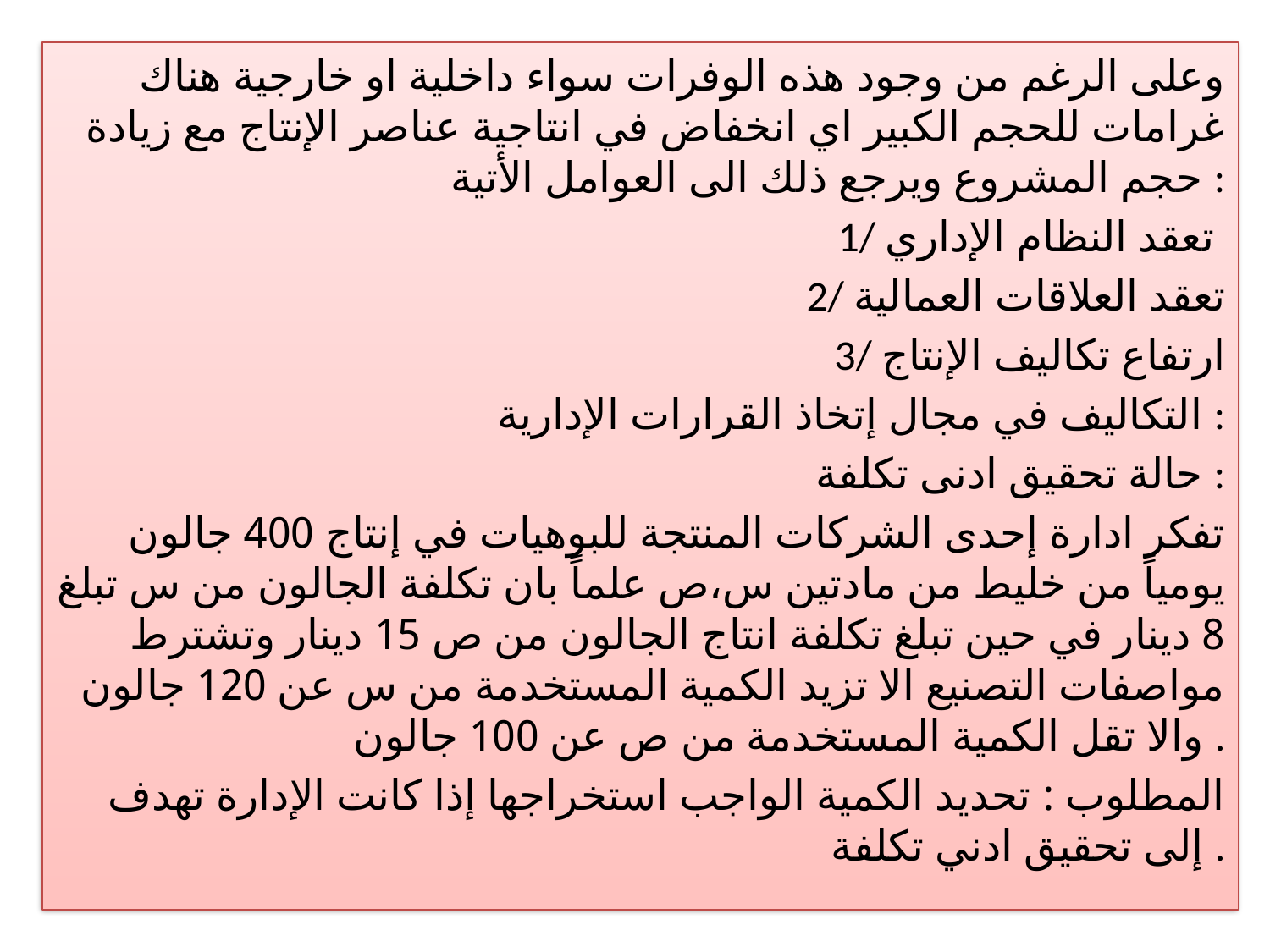

وعلى الرغم من وجود هذه الوفرات سواء داخلية او خارجية هناك غرامات للحجم الكبير اي انخفاض في انتاجية عناصر الإنتاج مع زيادة حجم المشروع ويرجع ذلك الى العوامل الأتية :
1/ تعقد النظام الإداري
2/ تعقد العلاقات العمالية
3/ ارتفاع تكاليف الإنتاج
التكاليف في مجال إتخاذ القرارات الإدارية :
حالة تحقيق ادنى تكلفة :
تفكر ادارة إحدى الشركات المنتجة للبوهيات في إنتاج 400 جالون يومياً من خليط من مادتين س،ص علماً بان تكلفة الجالون من س تبلغ 8 دينار في حين تبلغ تكلفة انتاج الجالون من ص 15 دينار وتشترط مواصفات التصنيع الا تزيد الكمية المستخدمة من س عن 120 جالون والا تقل الكمية المستخدمة من ص عن 100 جالون .
المطلوب : تحديد الكمية الواجب استخراجها إذا كانت الإدارة تهدف إلى تحقيق ادني تكلفة .